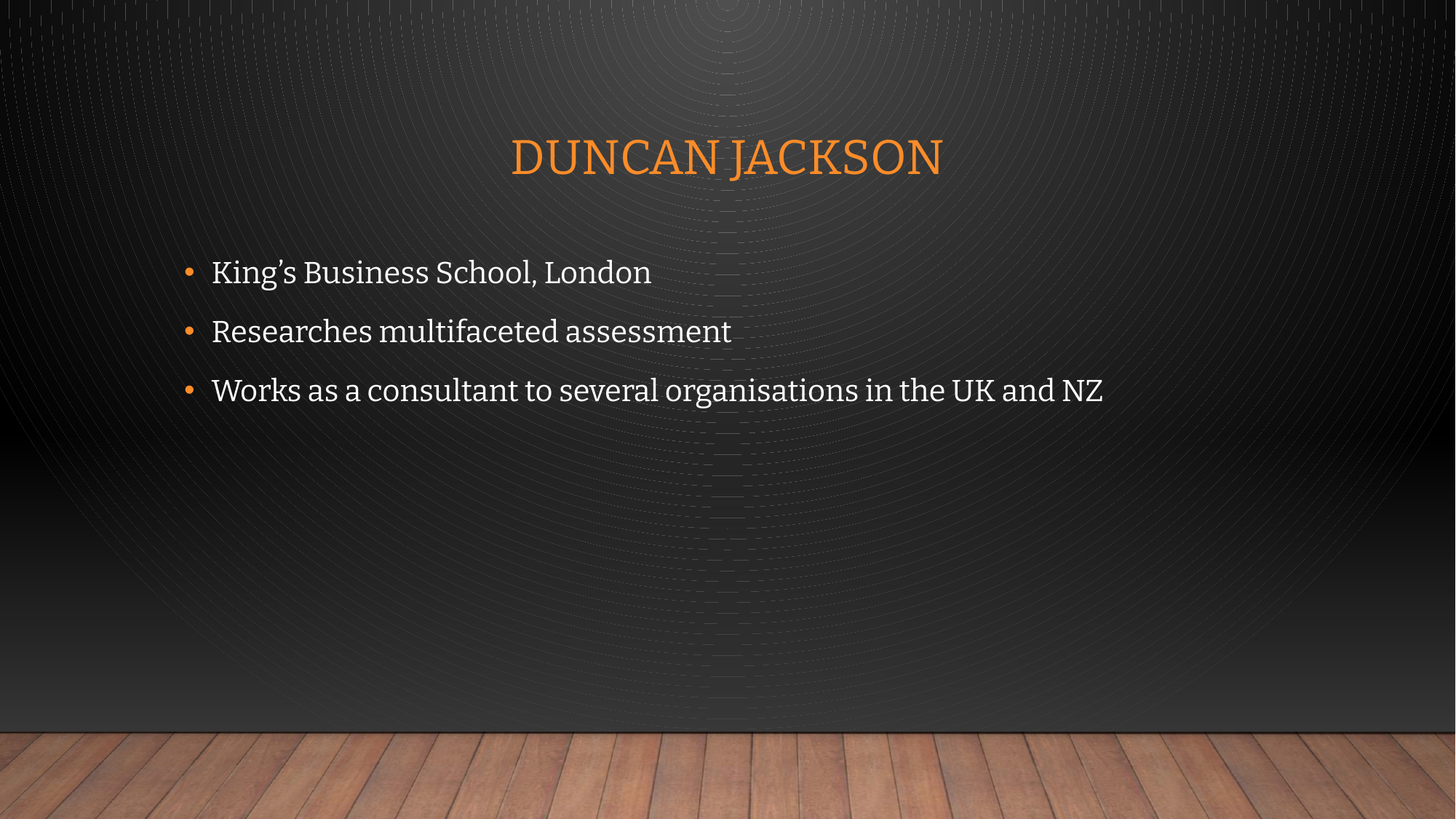

# Duncan Jackson
King’s Business School, London
Researches multifaceted assessment
Works as a consultant to several organisations in the UK and NZ